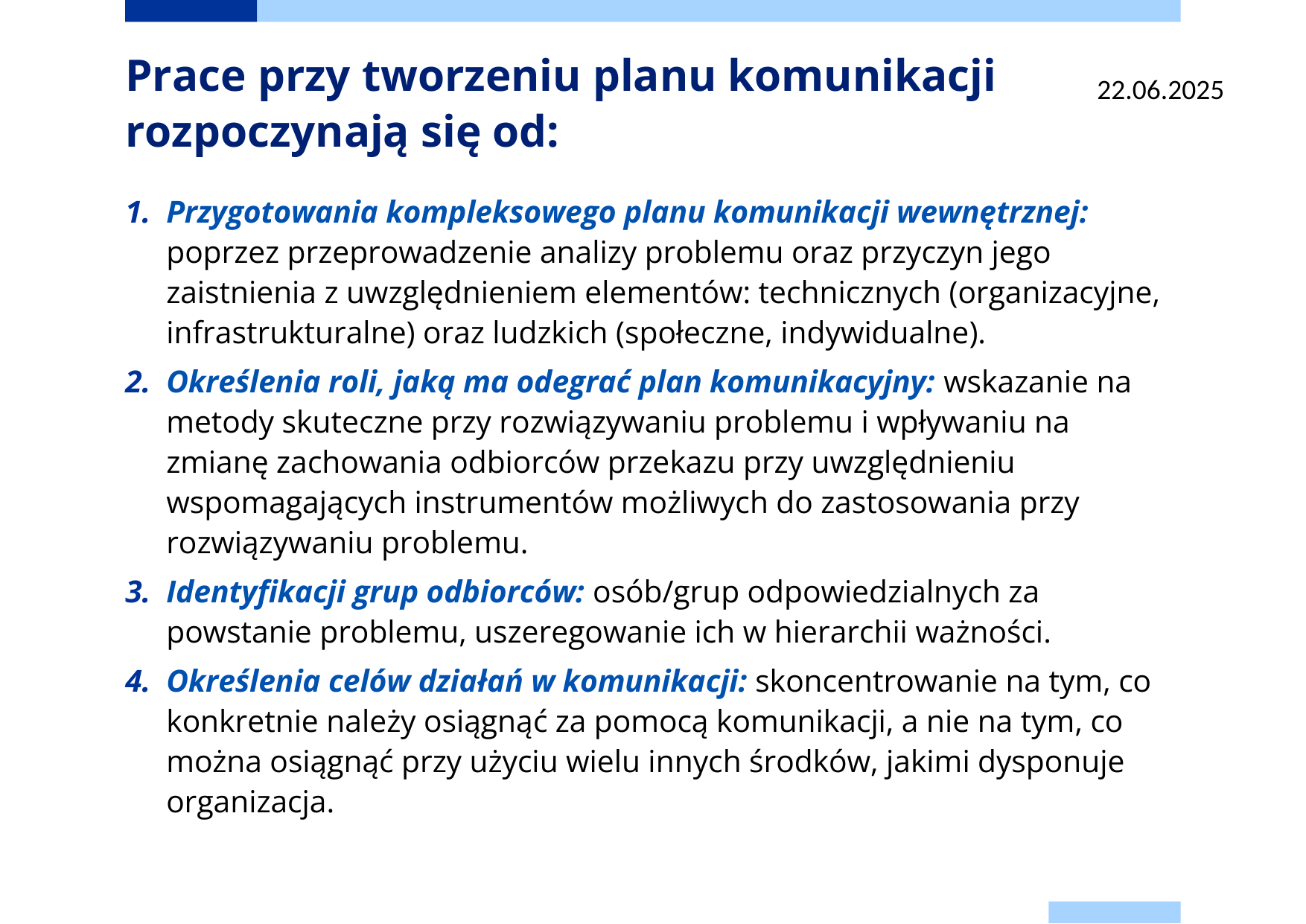

# Prace przy tworzeniu planu komunikacji rozpoczynają się od:
22.06.2025
Przygotowania kompleksowego planu komunikacji wewnętrznej: poprzez przeprowadzenie analizy problemu oraz przyczyn jego zaistnienia z uwzględnieniem elementów: technicznych (organizacyjne, infrastrukturalne) oraz ludzkich (społeczne, indywidualne).
Określenia roli, jaką ma odegrać plan komunikacyjny: wskazanie na metody skuteczne przy rozwiązywaniu problemu i wpływaniu na zmianę zachowania odbiorców przekazu przy uwzględnieniu wspomagających instrumentów możliwych do zastosowania przy rozwiązywaniu problemu.
Identyfikacji grup odbiorców: osób/grup odpowiedzialnych za powstanie problemu, uszeregowanie ich w hierarchii ważności.
Określenia celów działań w komunikacji: skoncentrowanie na tym, co konkretnie należy osiągnąć za pomocą komunikacji, a nie na tym, co można osiągnąć przy użyciu wielu innych środków, jakimi dysponuje organizacja.